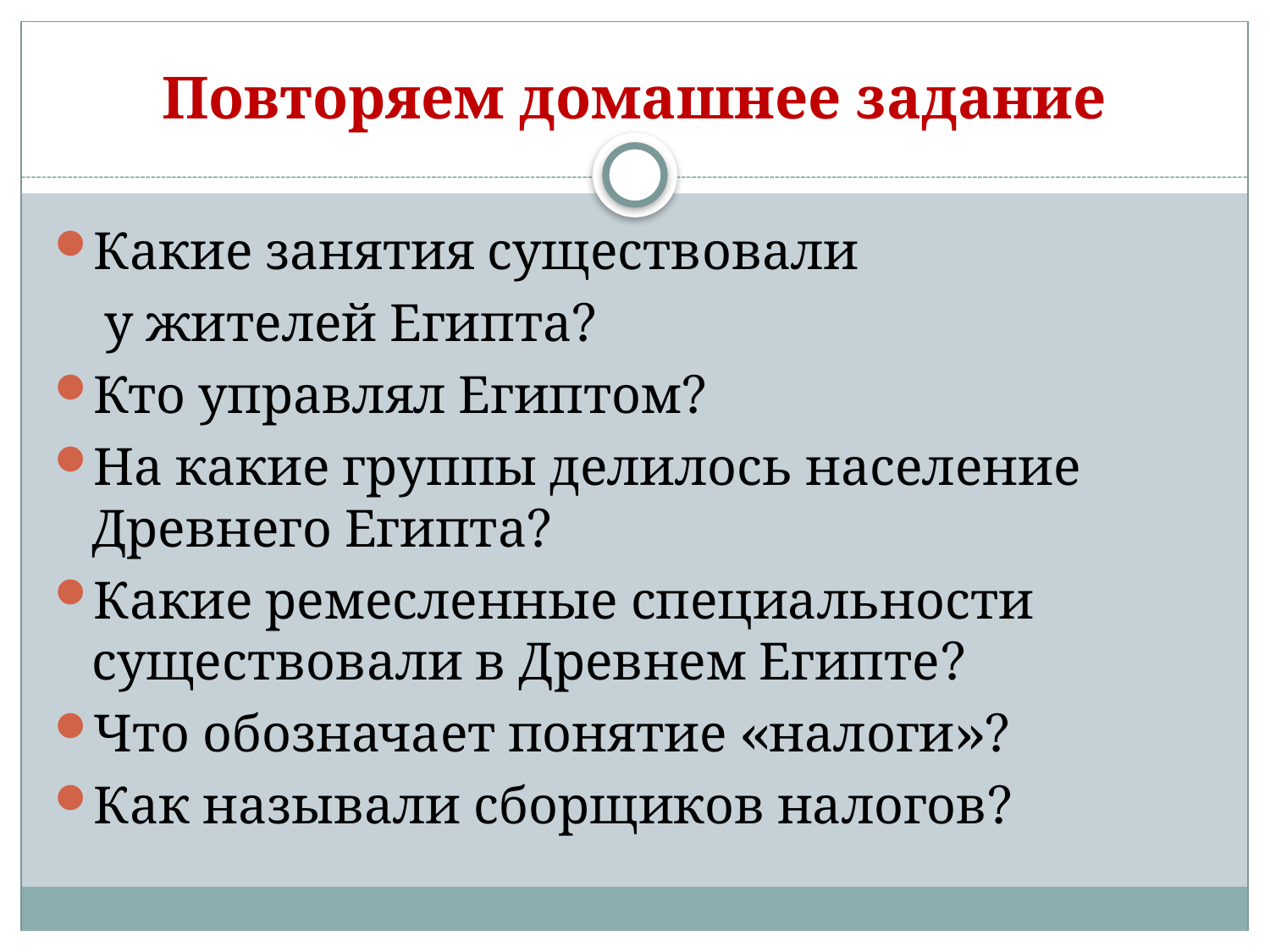

# Повторяем домашнее задание
Какие занятия существовали
    у жителей Египта?
Кто управлял Египтом?
На какие группы делилось население Древнего Египта?
Какие ремесленные специальности существовали в Древнем Египте?
Что обозначает понятие «налоги»?
Как называли сборщиков налогов?